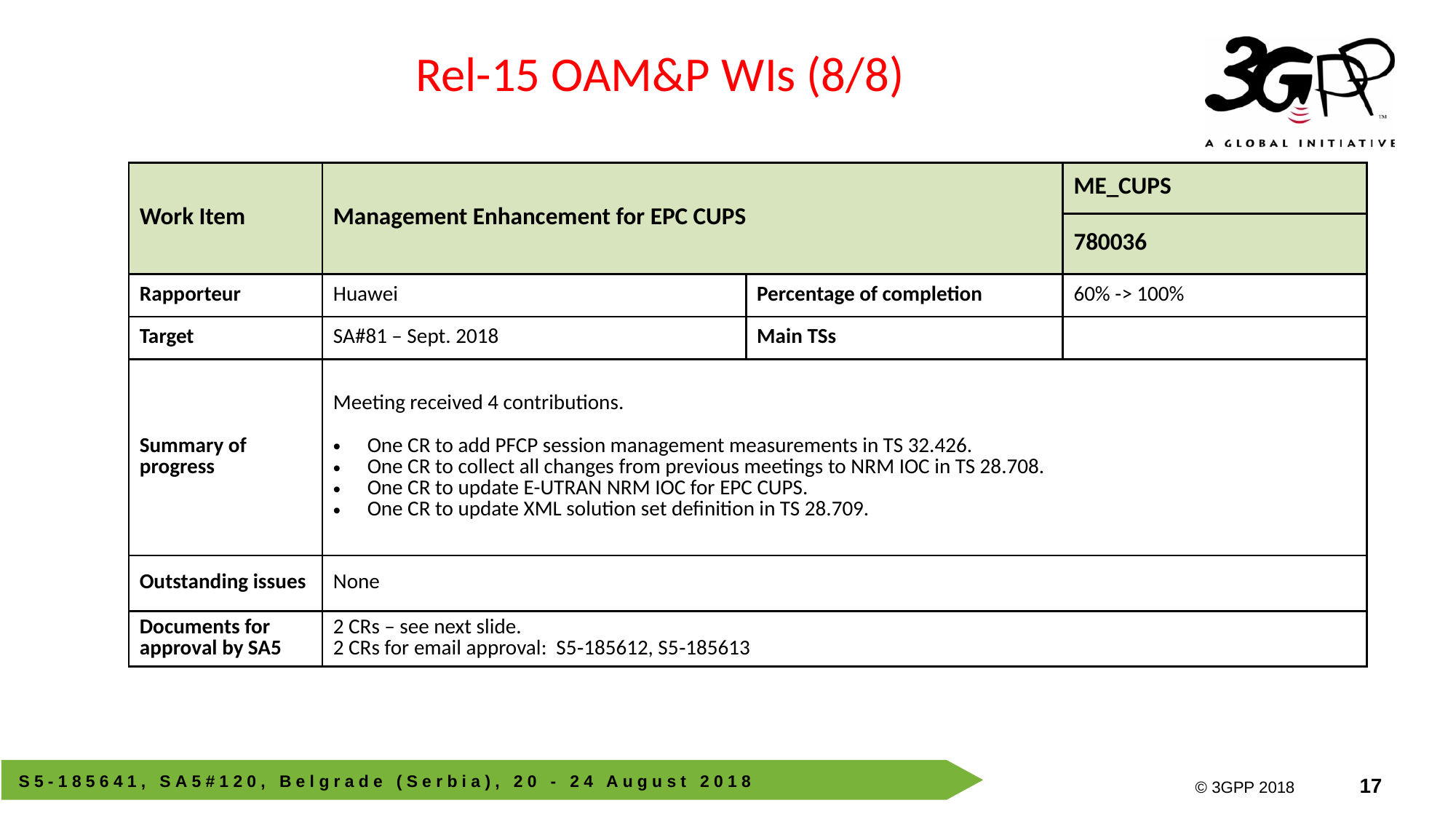

Rel-15 OAM&P WIs (8/8)
| Work Item | Management Enhancement for EPC CUPS |  | ME\_CUPS |
| --- | --- | --- | --- |
|  |  |  | 780036 |
| Rapporteur | Huawei | Percentage of completion | 60% -> 100% |
| Target | SA#81 – Sept. 2018 | Main TSs |  |
| Summary of progress | Meeting received 4 contributions. One CR to add PFCP session management measurements in TS 32.426. One CR to collect all changes from previous meetings to NRM IOC in TS 28.708. One CR to update E-UTRAN NRM IOC for EPC CUPS. One CR to update XML solution set definition in TS 28.709. |  |  |
| Outstanding issues | None |  |  |
| Documents for approval by SA5 | 2 CRs – see next slide. 2 CRs for email approval: S5‑185612, S5‑185613 |  |  |